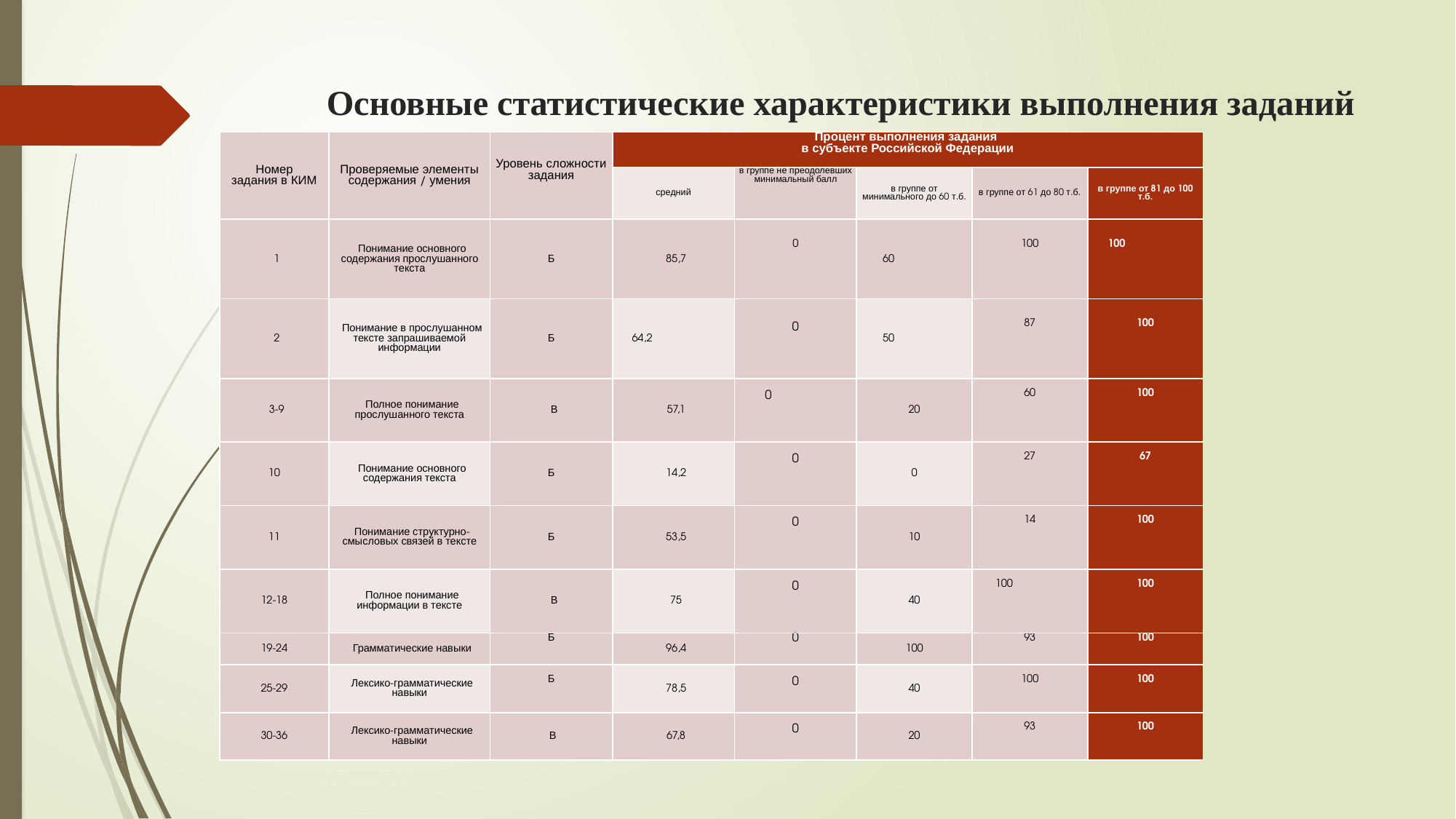

# Основные статистические характеристики выполнения заданий КИМ в 2024 году
| Номер задания в КИМ | Проверяемые элементы содержания / умения | Уровень сложности задания | Процент выполнения задания в субъекте Российской Федерации |  |  |  |  |
| --- | --- | --- | --- | --- | --- | --- | --- |
|  |  |  | средний | в группе не преодолевших минимальный балл | в группе от минимального до 60 т.б. | в группе от 61 до 80 т.б. | в группе от 81 до 100 т.б. |
| 1 | Понимание основного содержания прослушанного текста | Б | 85,7 | 0 | 60 | 100 | 100 |
| 2 | Понимание в прослушанном тексте запрашиваемой информации | Б | 64,2 | 0 | 50 | 87 | 100 |
| 3-9 | Полное понимание прослушанного текста | В | 57,1 | 0 | 20 | 60 | 100 |
| 10 | Понимание основного содержания текста | Б | 14,2 | 0 | 0 | 27 | 67 |
| 11 | Понимание структурно-смысловых связей в тексте | Б | 53,5 | 0 | 10 | 14 | 100 |
| 12-18 | Полное понимание информации в тексте | В | 75 | 0 | 40 | 100 | 100 |
| 19-24 | Грамматические навыки | Б | 96,4 | 0 | 100 | 93 | 100 |
| 25-29 | Лексико-грамматические навыки | Б | 78,5 | 0 | 40 | 100 | 100 |
| 30-36 | Лексико-грамматические навыки | В | 67,8 | 0 | 20 | 93 | 100 |